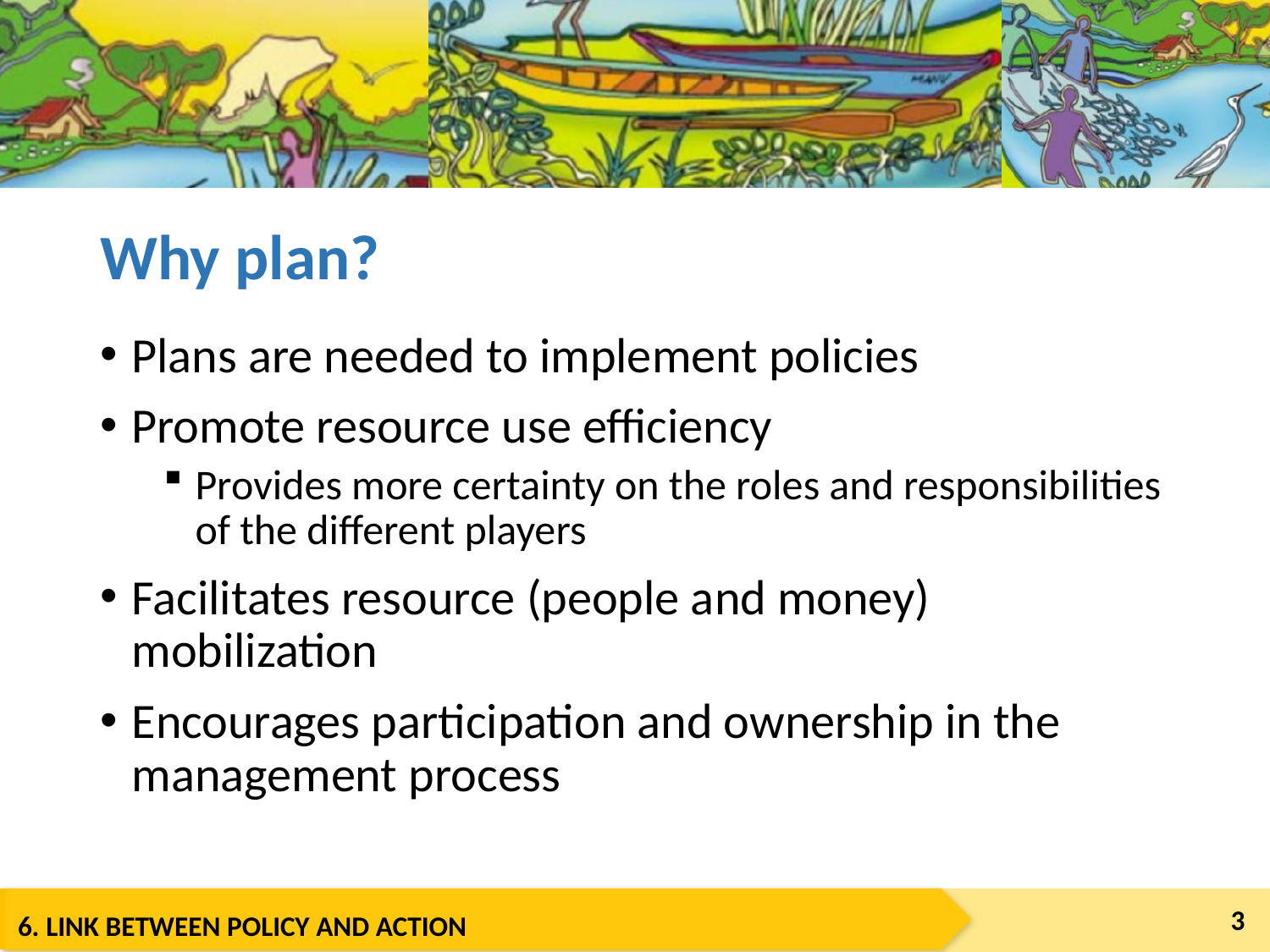

# Why plan?
Plans are needed to implement policies
Promote resource use efficiency
Provides more certainty on the roles and responsibilities of the different players
Facilitates resource (people and money) mobilization
Encourages participation and ownership in the management process
3